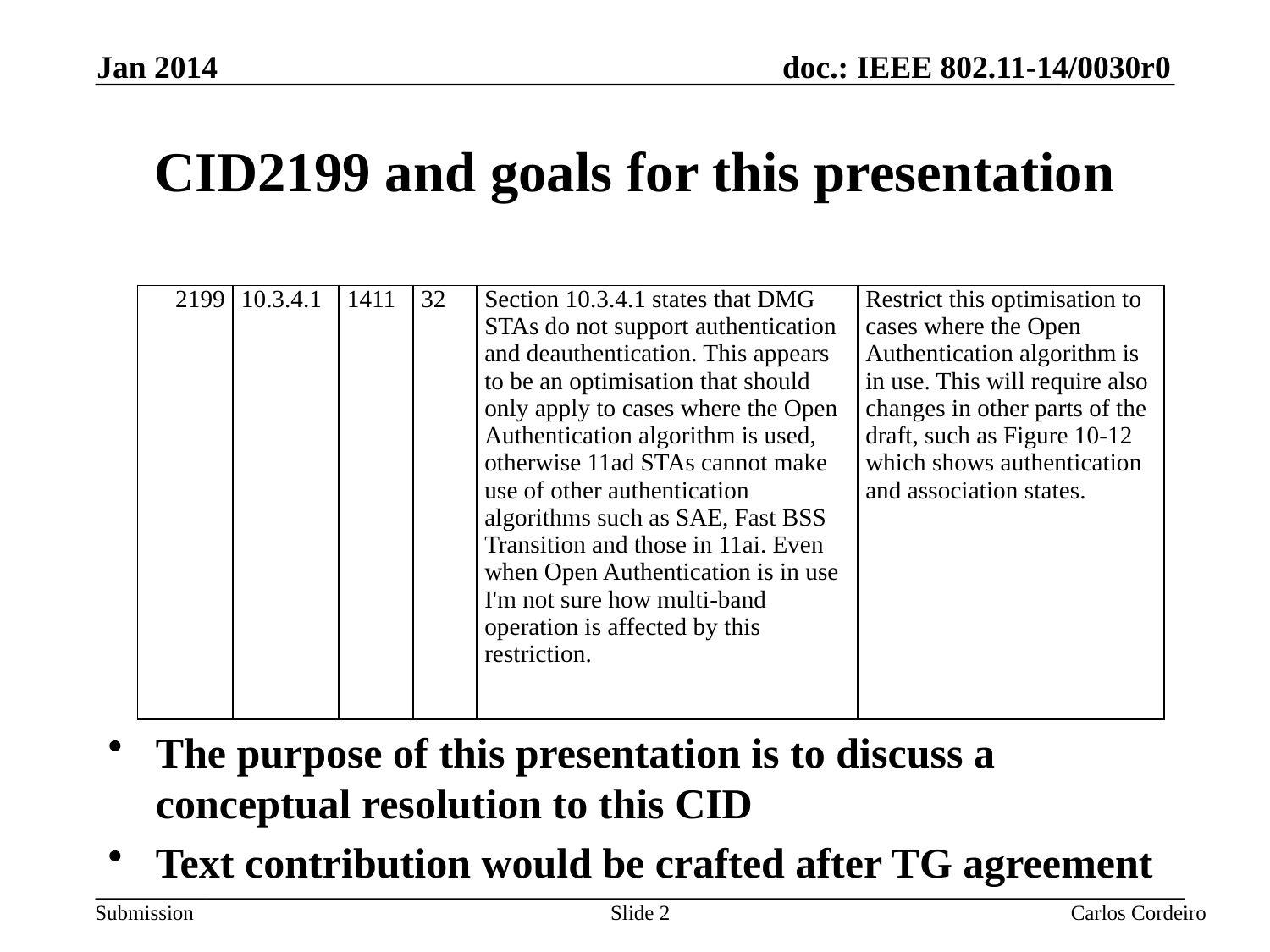

Jan 2014
# CID2199 and goals for this presentation
| 2199 | 10.3.4.1 | 1411 | 32 | Section 10.3.4.1 states that DMG STAs do not support authentication and deauthentication. This appears to be an optimisation that should only apply to cases where the Open Authentication algorithm is used, otherwise 11ad STAs cannot make use of other authentication algorithms such as SAE, Fast BSS Transition and those in 11ai. Even when Open Authentication is in use I'm not sure how multi-band operation is affected by this restriction. | Restrict this optimisation to cases where the Open Authentication algorithm is in use. This will require also changes in other parts of the draft, such as Figure 10-12 which shows authentication and association states. |
| --- | --- | --- | --- | --- | --- |
The purpose of this presentation is to discuss a conceptual resolution to this CID
Text contribution would be crafted after TG agreement
Slide 2
Carlos Cordeiro